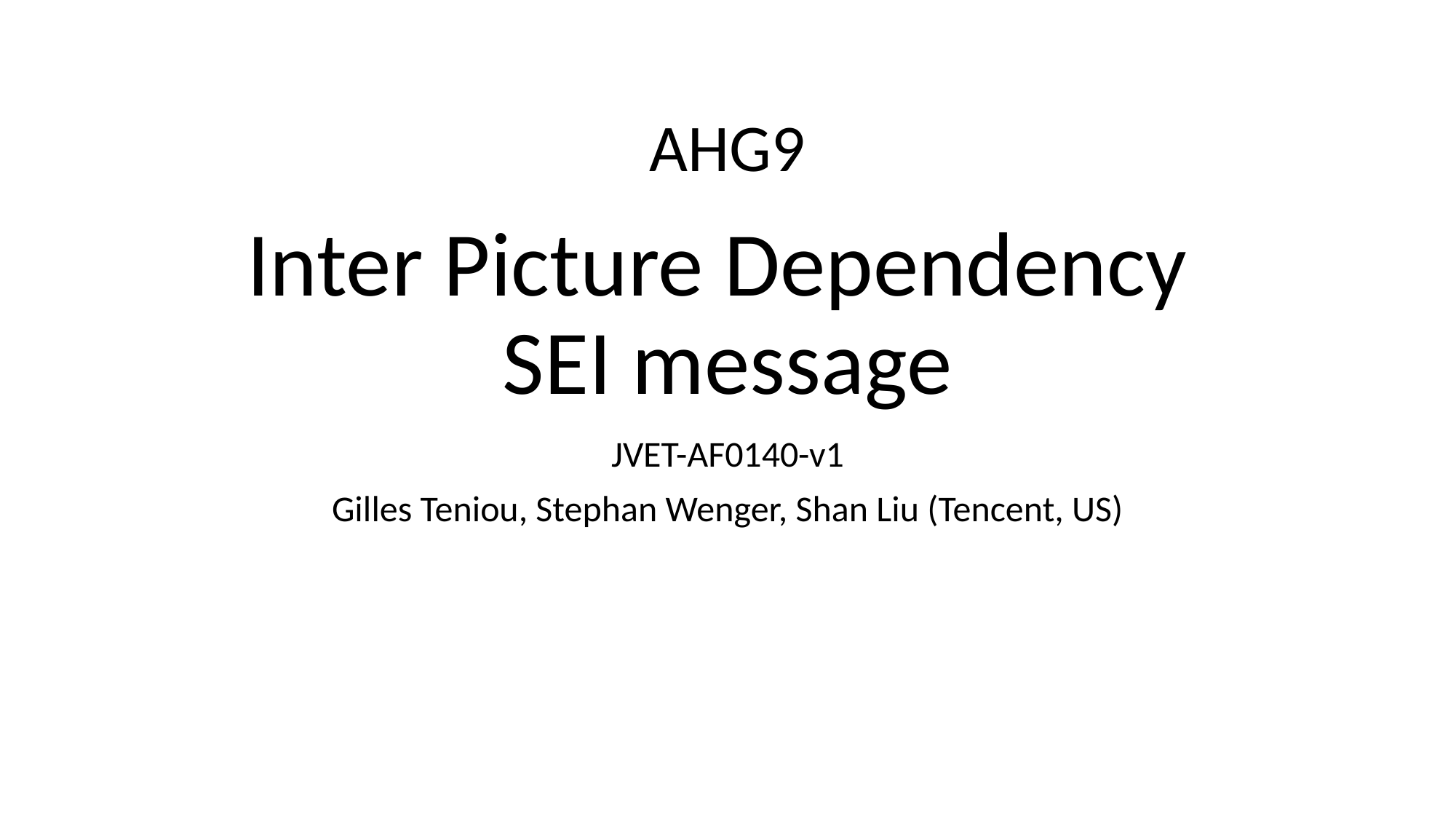

AHG9
# Inter Picture Dependency SEI message
JVET-AF0140-v1
Gilles Teniou, Stephan Wenger, Shan Liu (Tencent, US)